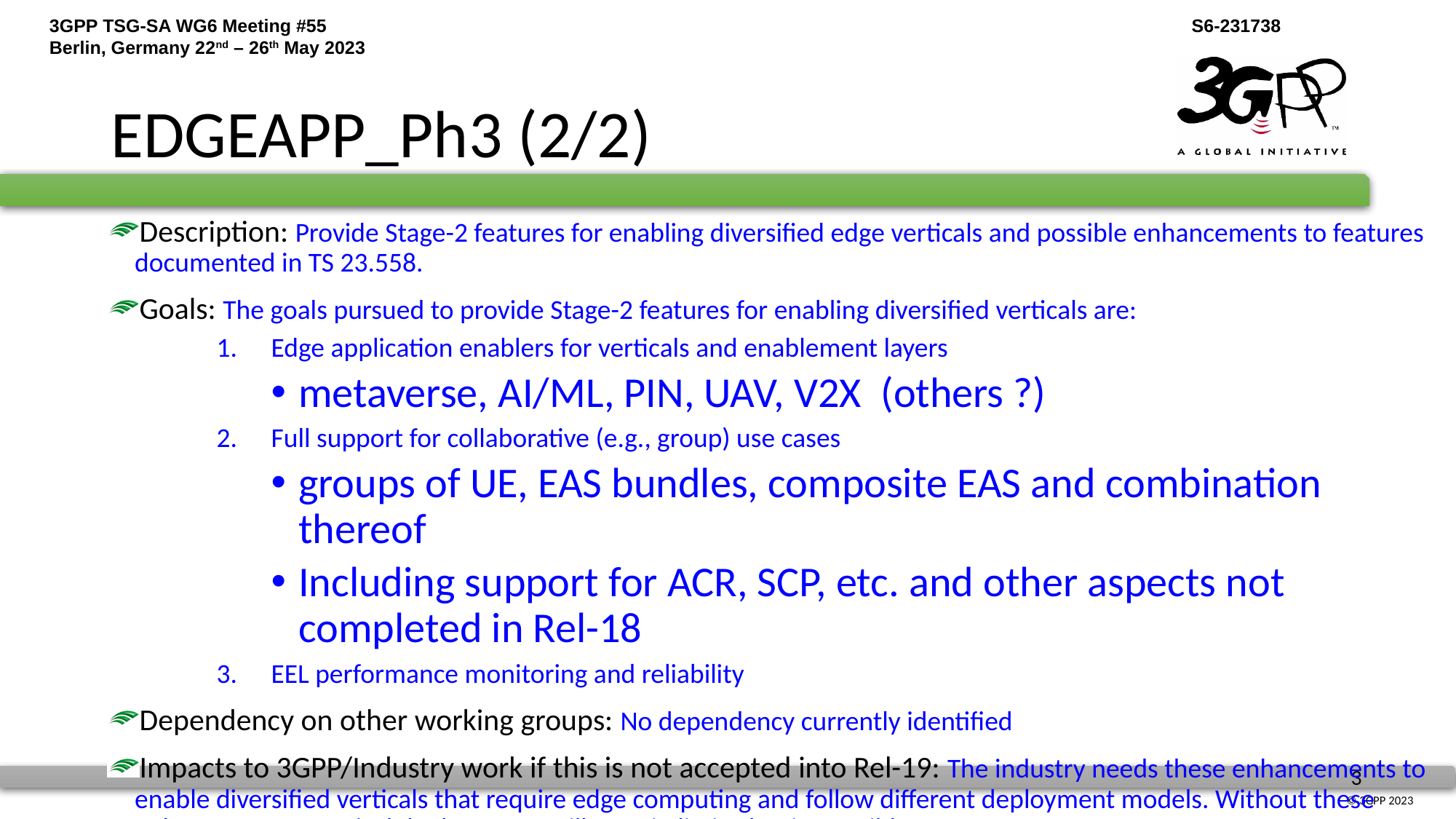

# EDGEAPP_Ph3 (2/2)
Description: Provide Stage-2 features for enabling diversified edge verticals and possible enhancements to features documented in TS 23.558.
Goals: The goals pursued to provide Stage-2 features for enabling diversified verticals are:
Edge application enablers for verticals and enablement layers
metaverse, AI/ML, PIN, UAV, V2X  (others ?)
Full support for collaborative (e.g., group) use cases
groups of UE, EAS bundles, composite EAS and combination thereof
Including support for ACR, SCP, etc. and other aspects not completed in Rel-18
EEL performance monitoring and reliability
Dependency on other working groups: No dependency currently identified
Impacts to 3GPP/Industry work if this is not accepted into Rel-19: The industry needs these enhancements to enable diversified verticals that require edge computing and follow different deployment models. Without these enhancements, vertical deployments will remain limited or impossible.